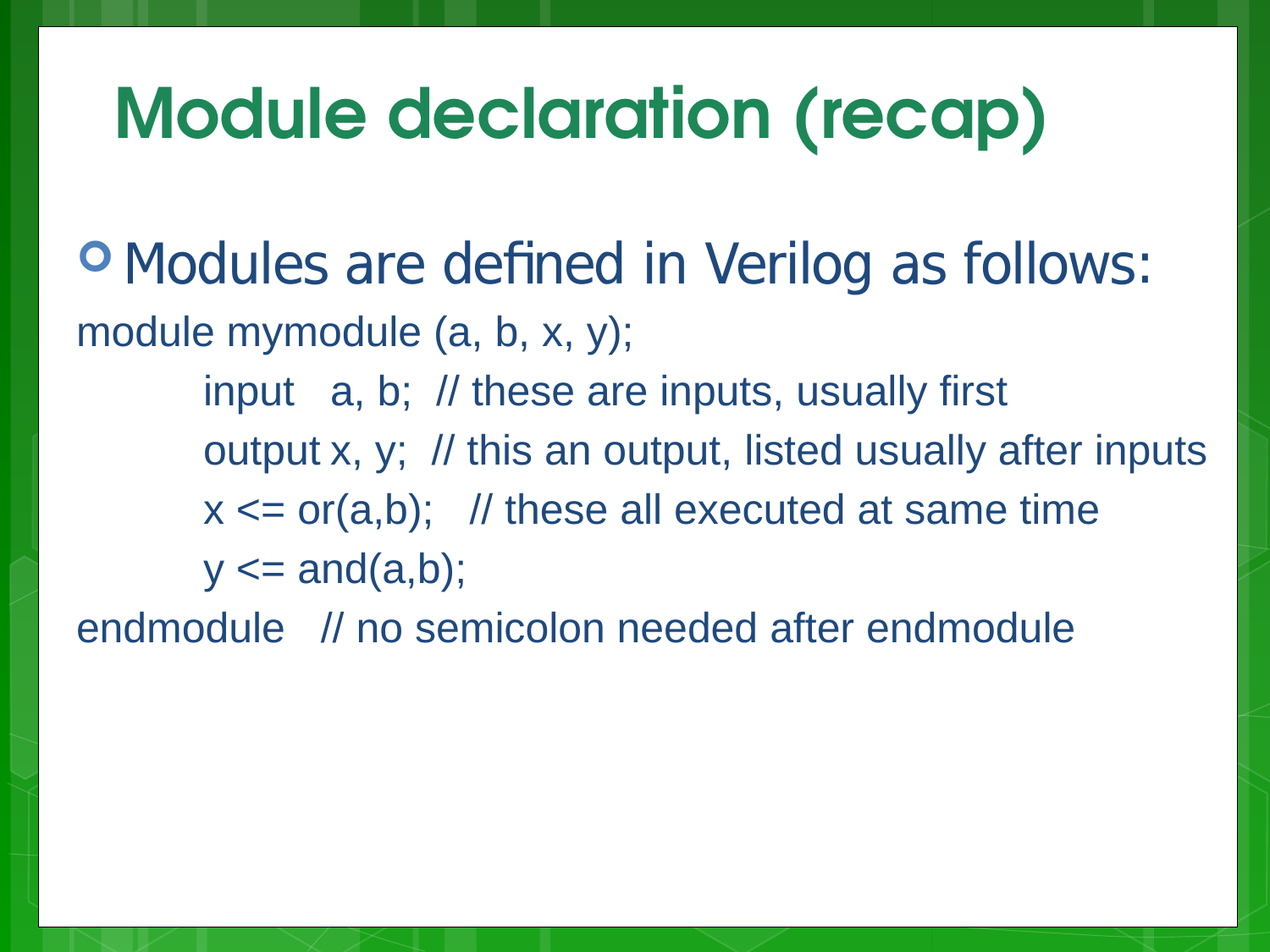

# Module declaration (recap)
Modules are defined in Verilog as follows:
module mymodule (a, b, x, y);
 	input 	a, b;  // these are inputs, usually first
 	output	x, y;  // this an output, listed usually after inputs
	x <= or(a,b);   // these all executed at same time
	y <= and(a,b);
endmodule   // no semicolon needed after endmodule